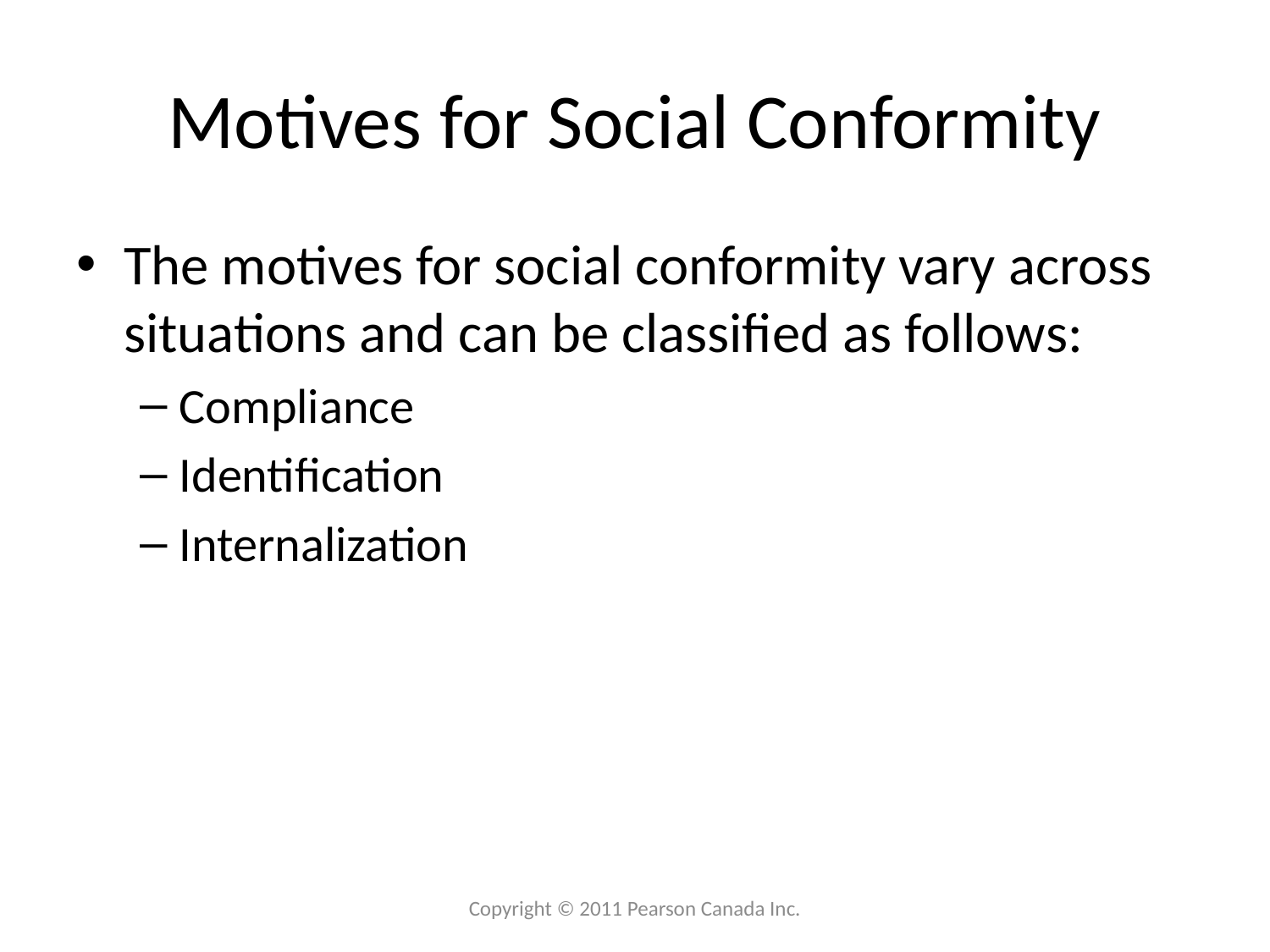

# Motives for Social Conformity
The motives for social conformity vary across situations and can be classified as follows:
Compliance
Identification
Internalization
Copyright © 2011 Pearson Canada Inc.